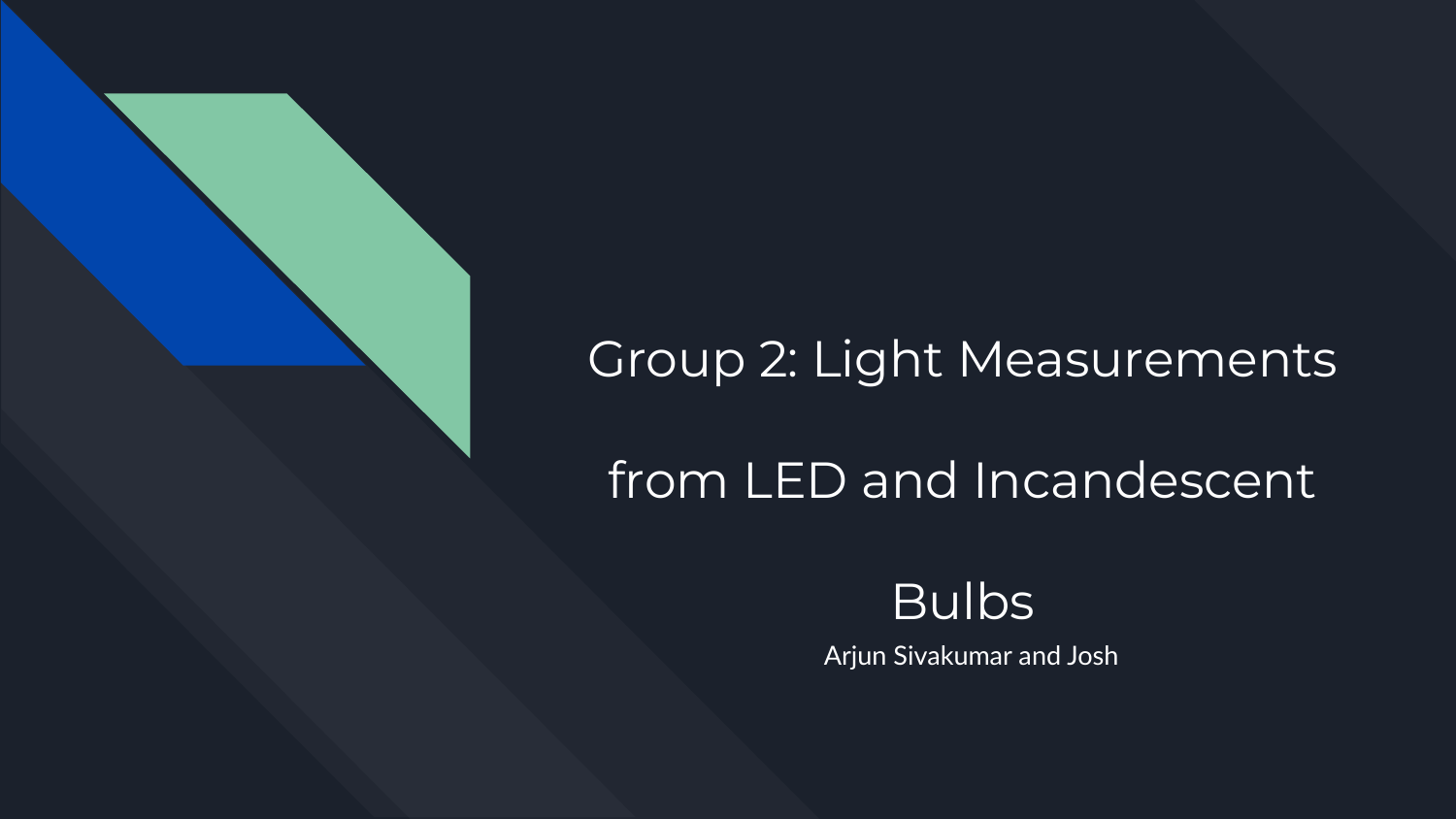

# Group 2: Light Measurements from LED and Incandescent Bulbs

Arjun Sivakumar and Josh